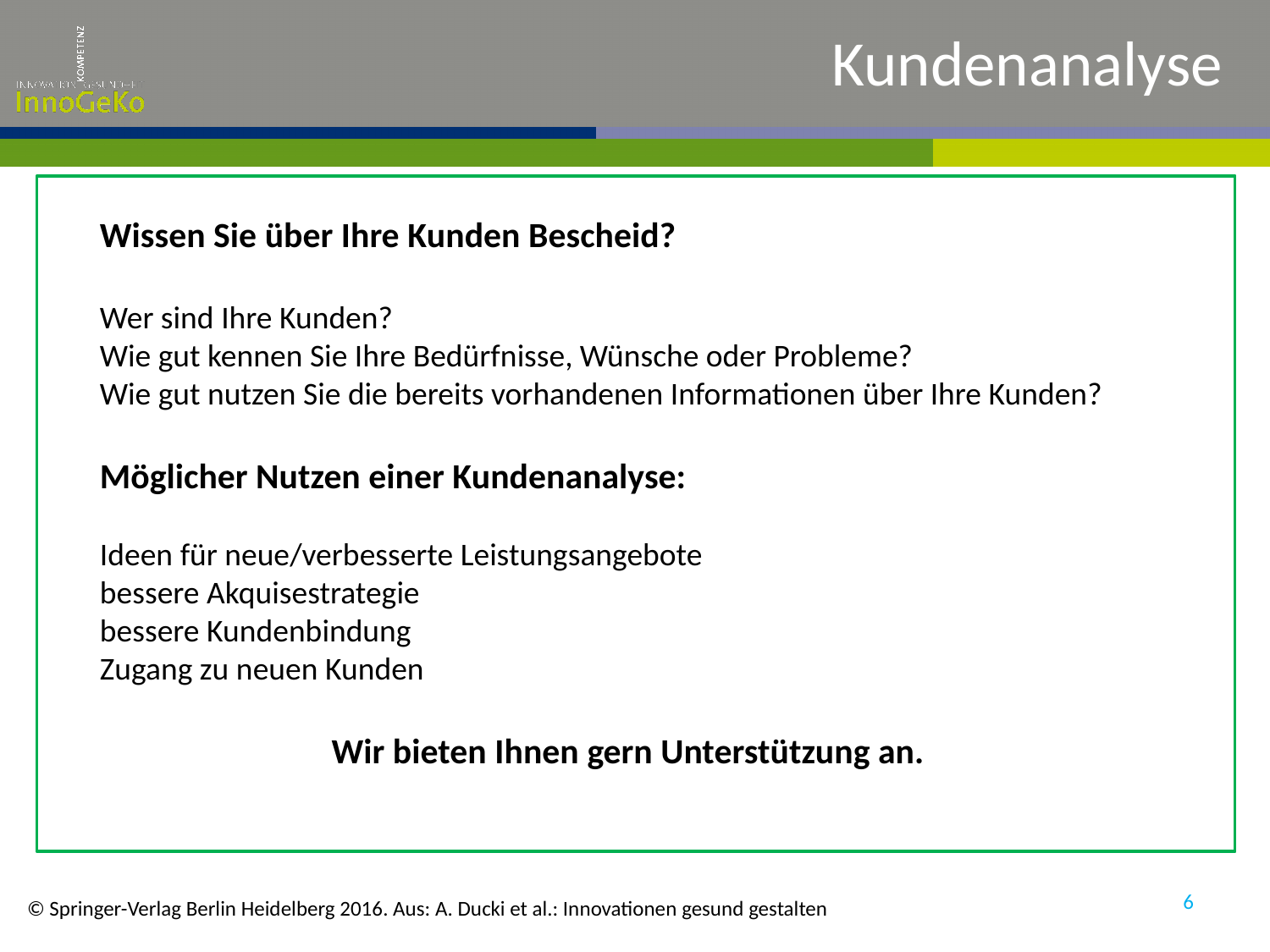

# Kundenanalyse
Wissen Sie über Ihre Kunden Bescheid?

Wer sind Ihre Kunden?
Wie gut kennen Sie Ihre Bedürfnisse, Wünsche oder Probleme?
Wie gut nutzen Sie die bereits vorhandenen Informationen über Ihre Kunden?

Möglicher Nutzen einer Kundenanalyse:

Ideen für neue/verbesserte Leistungsangebote
bessere Akquisestrategie
bessere Kundenbindung
Zugang zu neuen Kunden

Wir bieten Ihnen gern Unterstützung an.
6